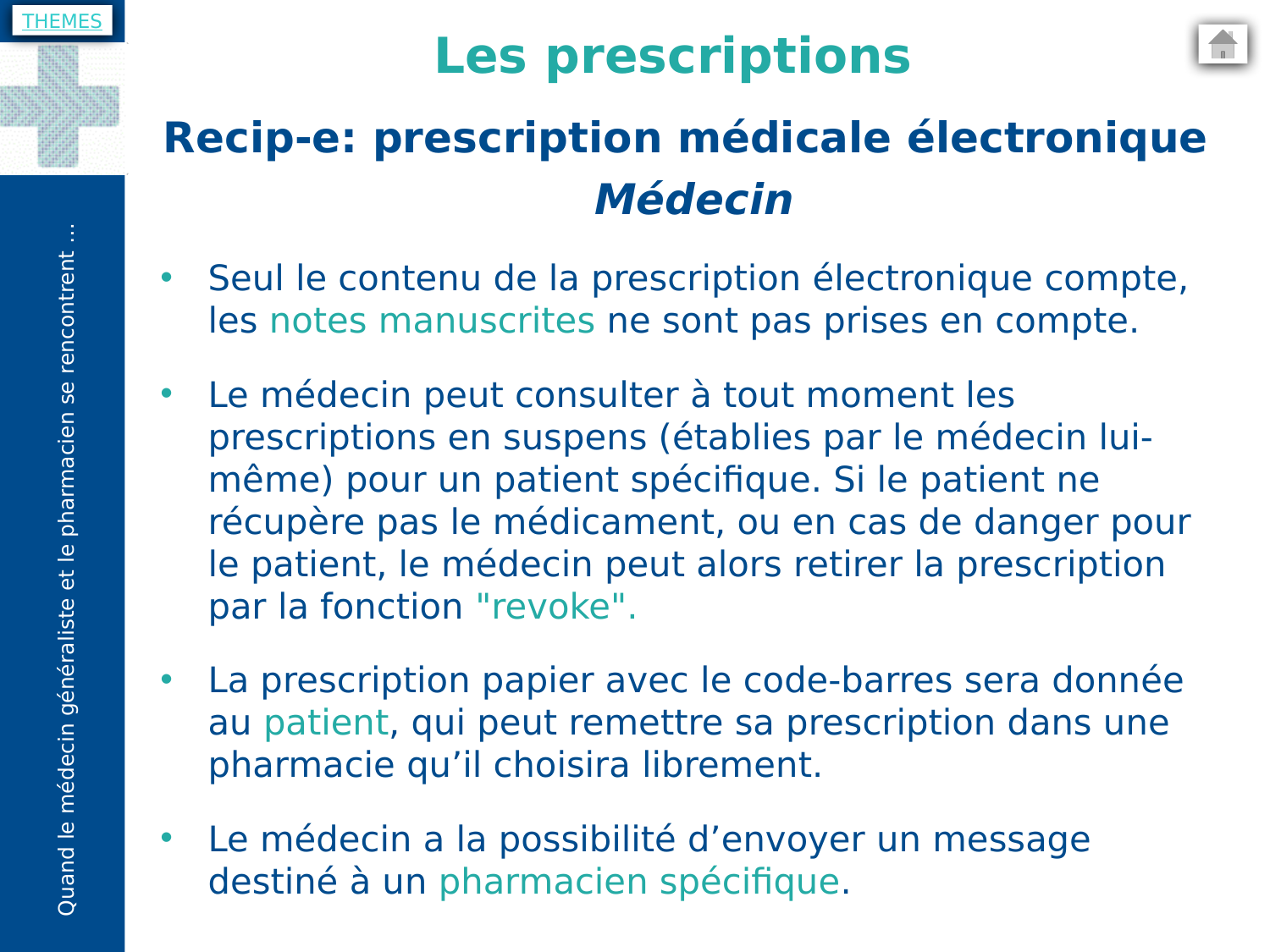

THEMES
Les prescriptions

Recip-e: prescription médicale électronique
Médecin
Seul le contenu de la prescription électronique compte, les notes manuscrites ne sont pas prises en compte.
Le médecin peut consulter à tout moment les prescriptions en suspens (établies par le médecin lui-même) pour un patient spécifique. Si le patient ne récupère pas le médicament, ou en cas de danger pour le patient, le médecin peut alors retirer la prescription par la fonction "revoke".
La prescription papier avec le code-barres sera donnée au patient, qui peut remettre sa prescription dans une pharmacie qu’il choisira librement.
Le médecin a la possibilité d’envoyer un message destiné à un pharmacien spécifique.